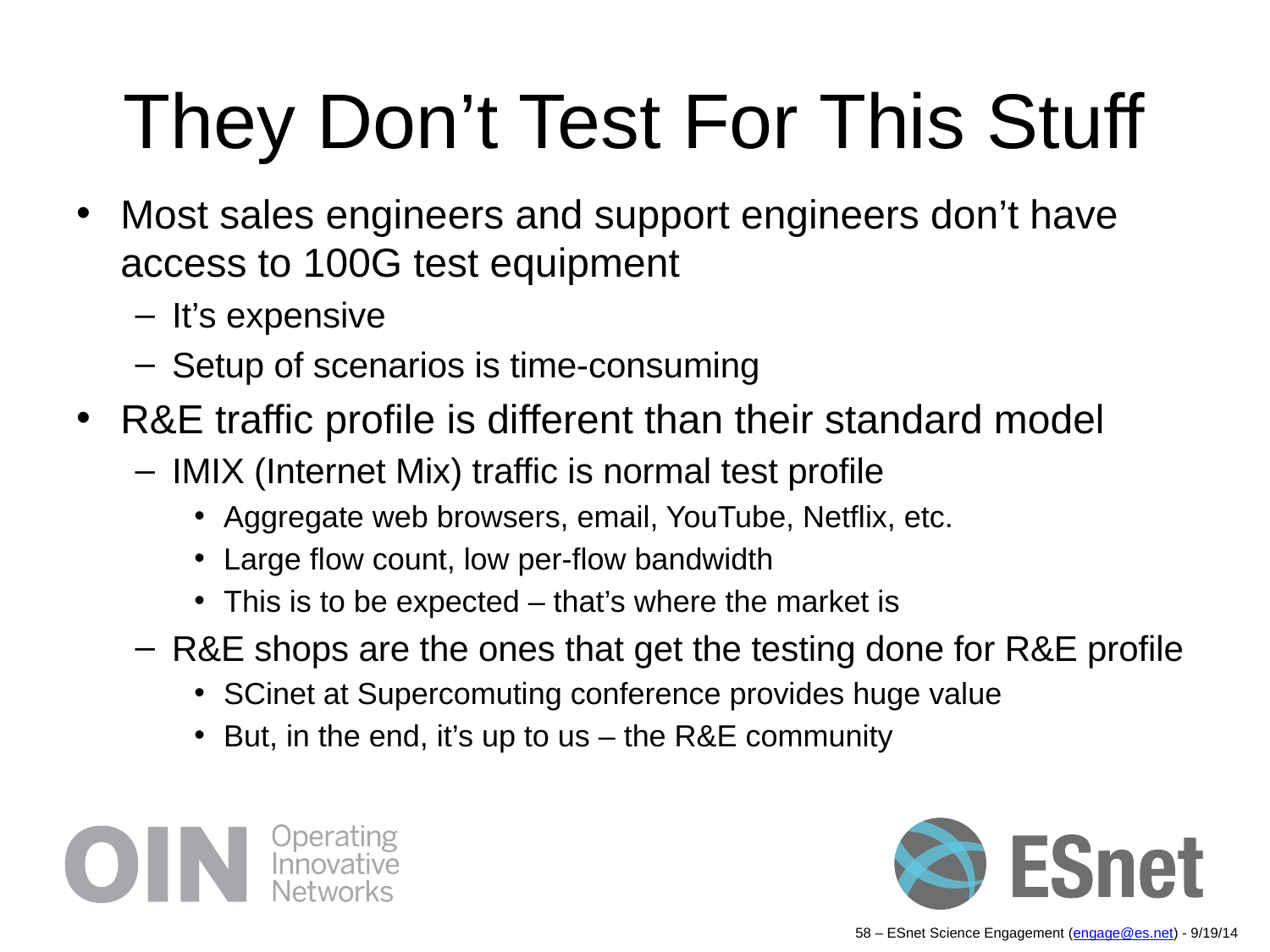

# They Don’t Test For This Stuff
Most sales engineers and support engineers don’t have access to 100G test equipment
It’s expensive
Setup of scenarios is time-consuming
R&E traffic profile is different than their standard model
IMIX (Internet Mix) traffic is normal test profile
Aggregate web browsers, email, YouTube, Netflix, etc.
Large flow count, low per-flow bandwidth
This is to be expected – that’s where the market is
R&E shops are the ones that get the testing done for R&E profile
SCinet at Supercomuting conference provides huge value
But, in the end, it’s up to us – the R&E community

58 – ESnet Science Engagement (engage@es.net) - 9/19/14